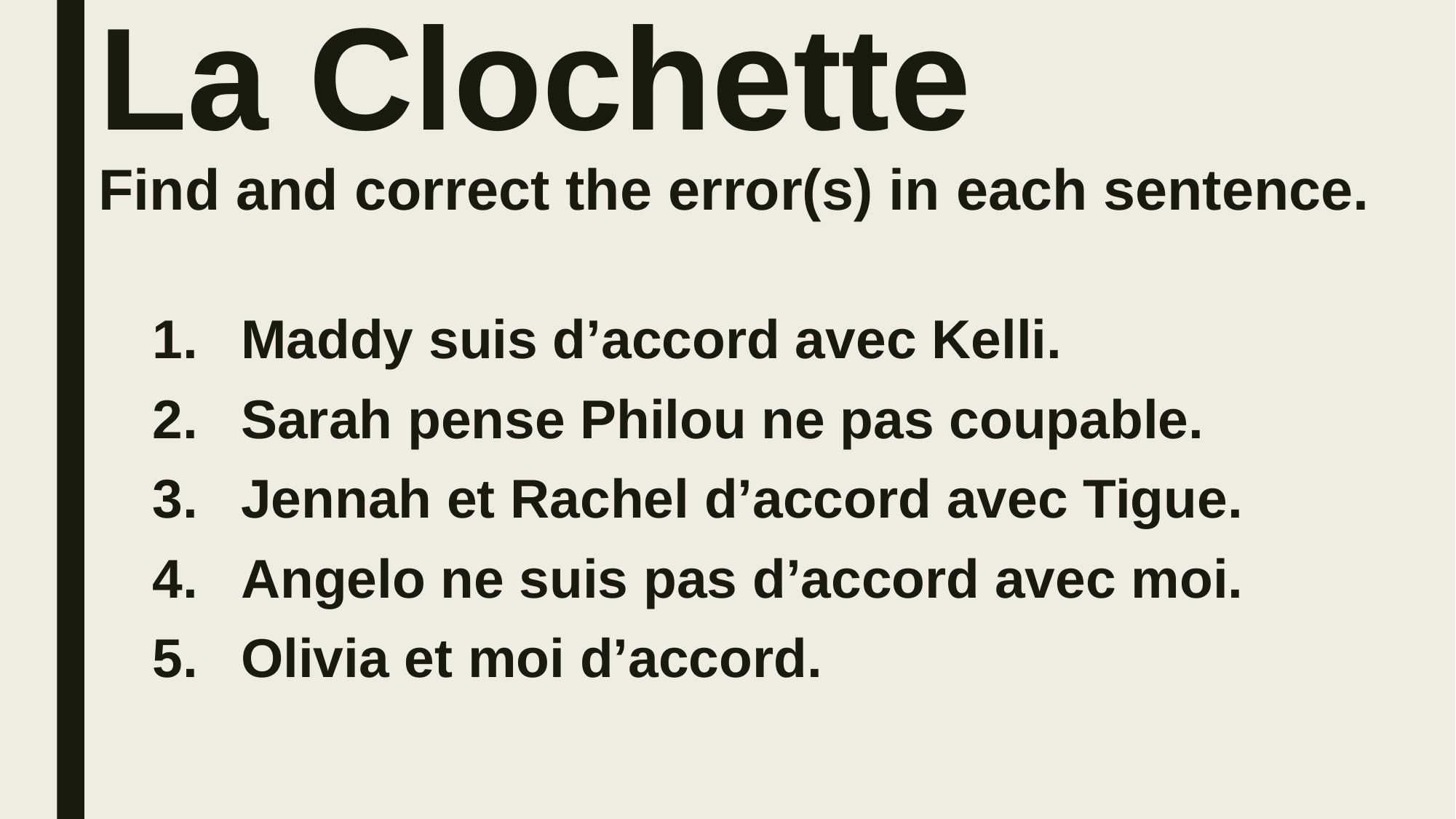

# La Clochette Find and correct the error(s) in each sentence.
Maddy suis d’accord avec Kelli.
Sarah pense Philou ne pas coupable.
Jennah et Rachel d’accord avec Tigue.
Angelo ne suis pas d’accord avec moi.
Olivia et moi d’accord.